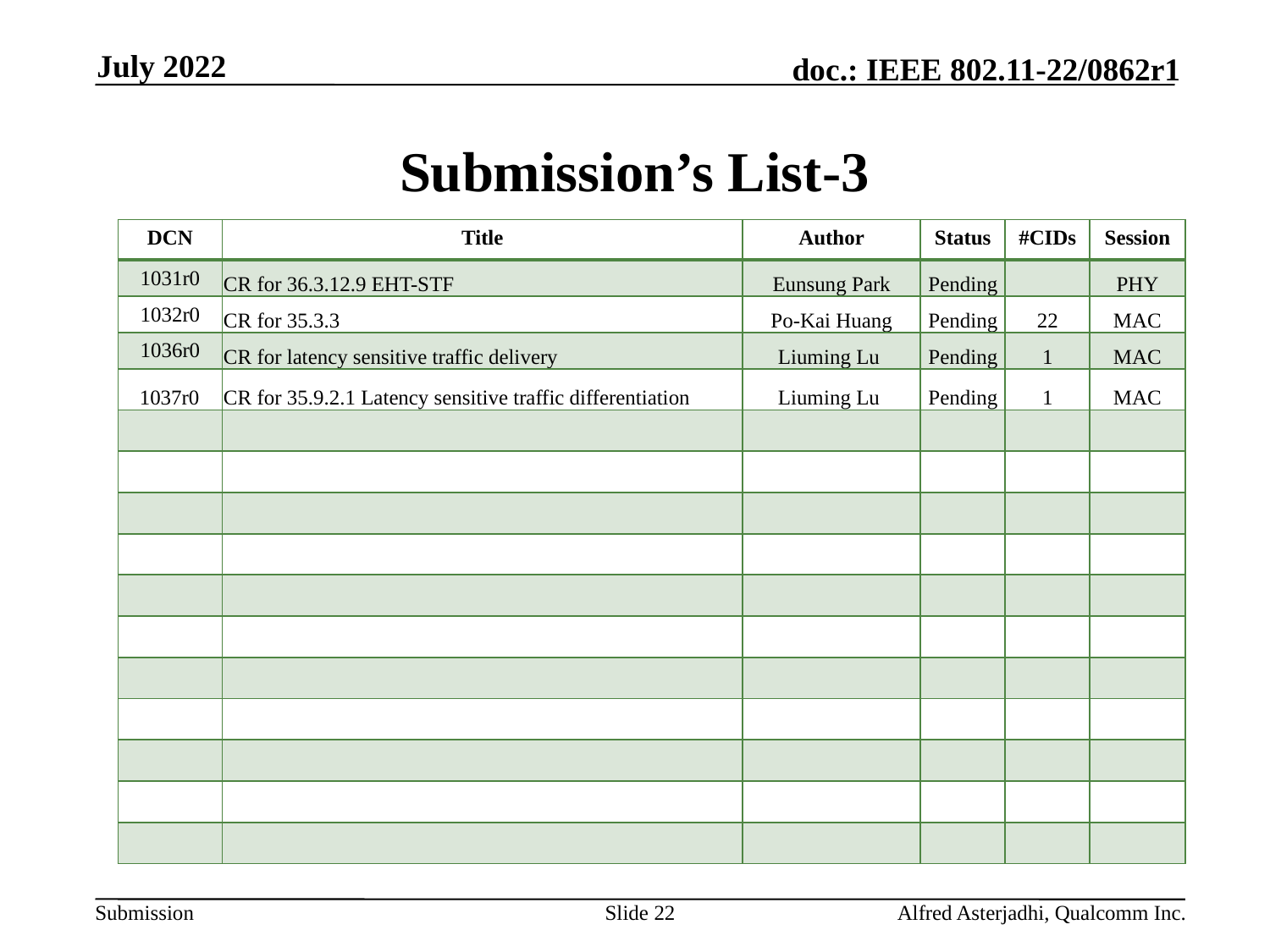

July 2022
# Submission’s List-3
| DCN | Title | Author | Status | #CIDs | Session |
| --- | --- | --- | --- | --- | --- |
| 1031r0 | CR for 36.3.12.9 EHT-STF | Eunsung Park | Pending |  | PHY |
| 1032r0 | CR for 35.3.3 | Po-Kai Huang | Pending | 22 | MAC |
| 1036r0 | CR for latency sensitive traffic delivery | Liuming Lu | Pending | 1 | MAC |
| 1037r0 | CR for 35.9.2.1 Latency sensitive traffic differentiation | Liuming Lu | Pending | 1 | MAC |
|  |  |  |  |  |  |
|  |  |  |  |  |  |
|  |  |  |  |  |  |
|  |  |  |  |  |  |
|  |  |  |  |  |  |
|  |  |  |  |  |  |
|  |  |  |  |  |  |
|  |  |  |  |  |  |
|  |  |  |  |  |  |
|  |  |  |  |  |  |
|  |  |  |  |  |  |
Slide 22
Alfred Asterjadhi, Qualcomm Inc.